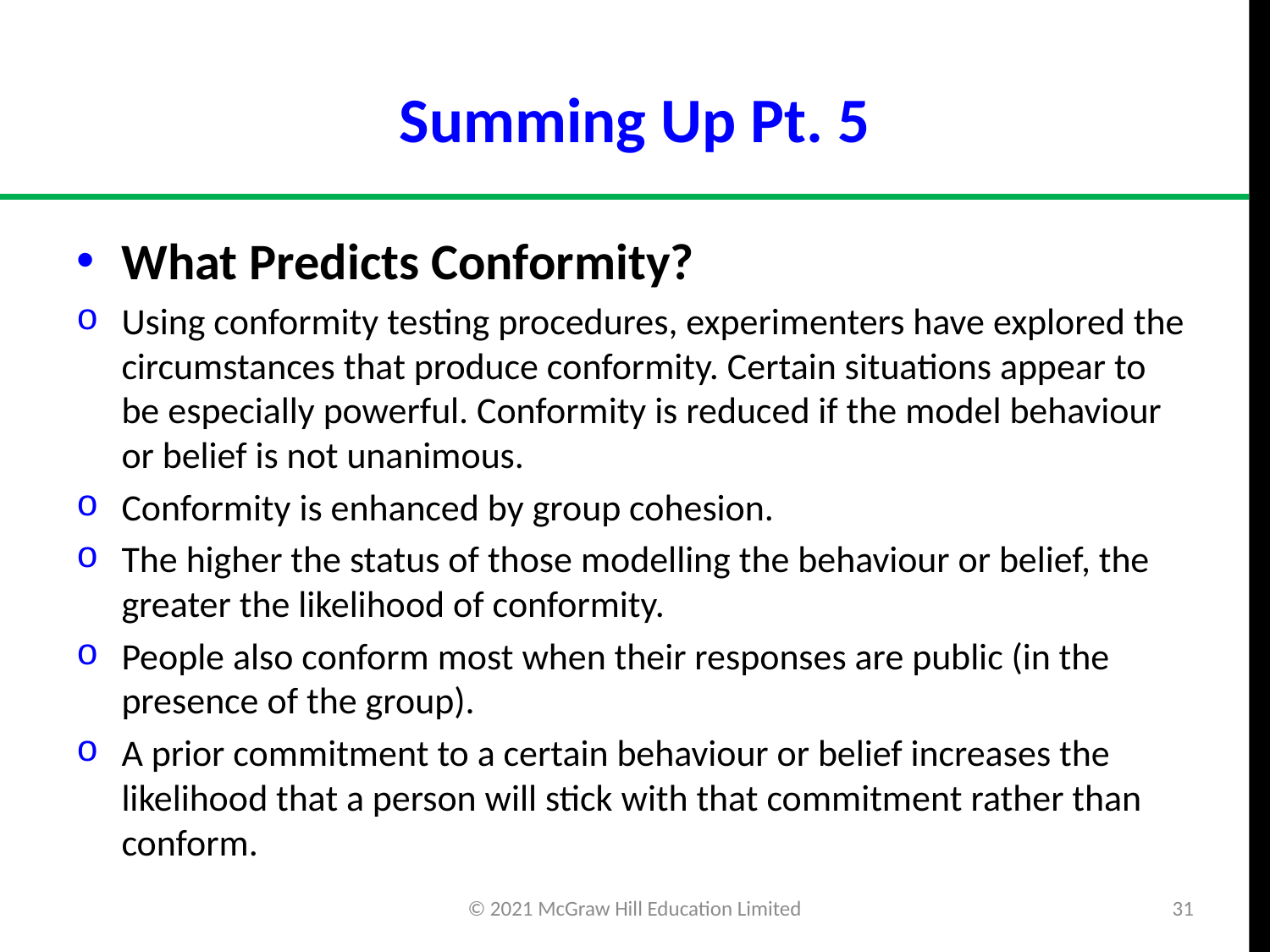

# Summing Up Pt. 5
What Predicts Conformity?
Using conformity testing procedures, experimenters have explored the circumstances that produce conformity. Certain situations appear to be especially powerful. Conformity is reduced if the model behaviour or belief is not unanimous.
Conformity is enhanced by group cohesion.
The higher the status of those modelling the behaviour or belief, the greater the likelihood of conformity.
People also conform most when their responses are public (in the presence of the group).
A prior commitment to a certain behaviour or belief increases the likelihood that a person will stick with that commitment rather than conform.
© 2021 McGraw Hill Education Limited
31